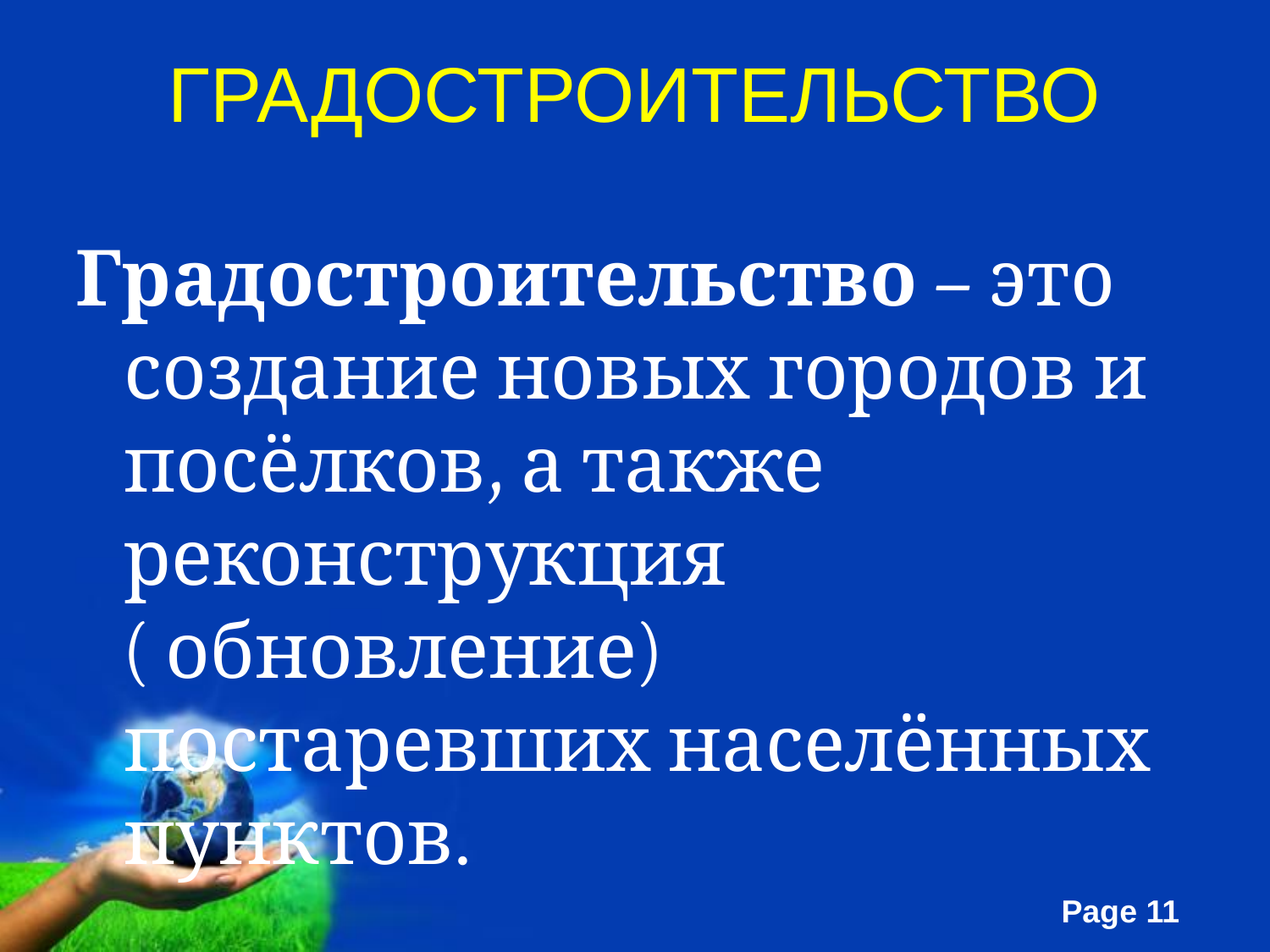

# ГРАДОСТРОИТЕЛЬСТВО
Градостроительство – это создание новых городов и посёлков, а также реконструкция ( обновление) постаревших населённых пунктов.